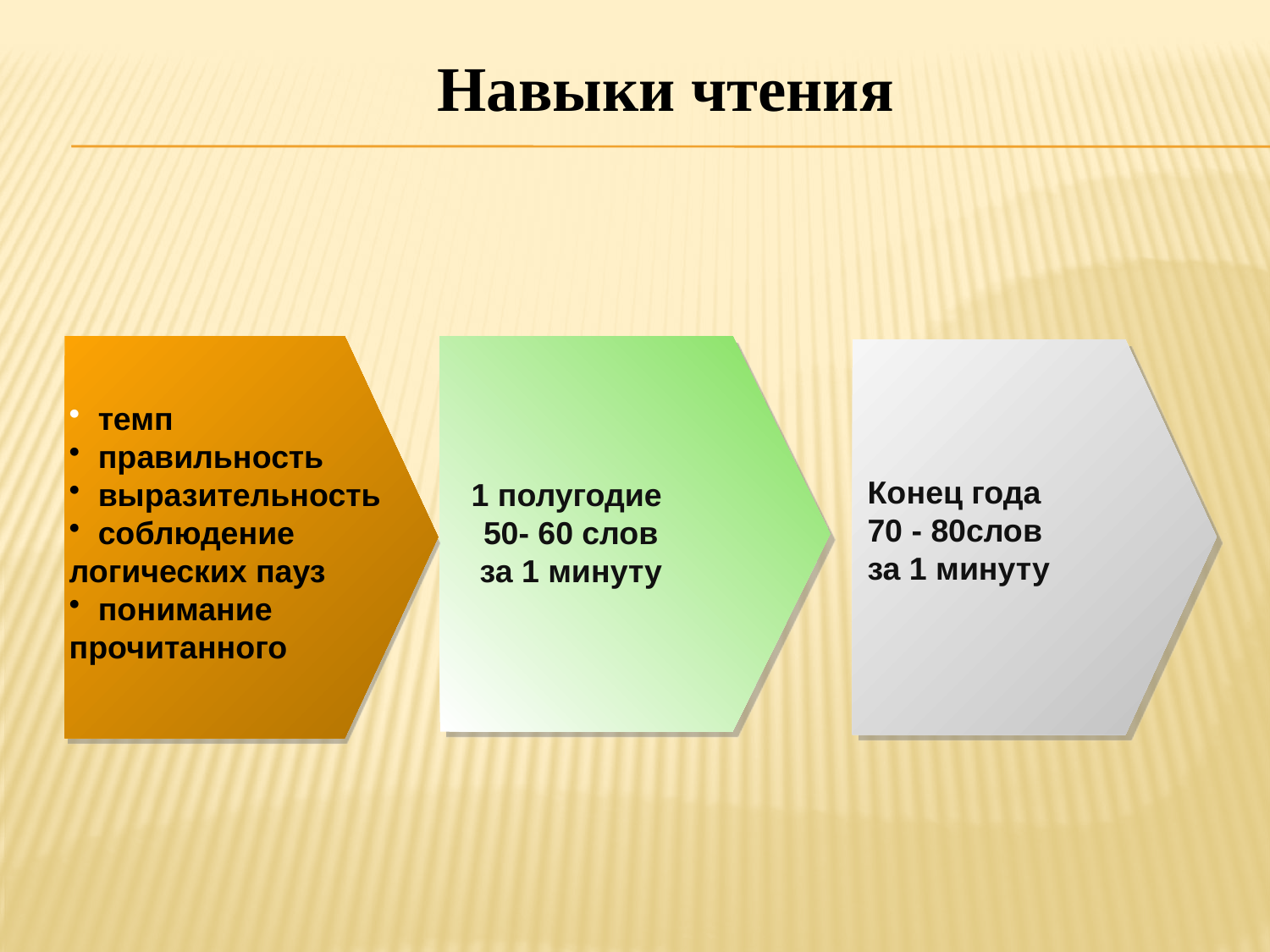

Навыки чтения

  темп
  правильность
  выразительность
  соблюдение логических пауз
  понимание   прочитанного
Конец года
70 - 80слов
за 1 минуту
1 полугодие
50- 60 слов
за 1 минуту